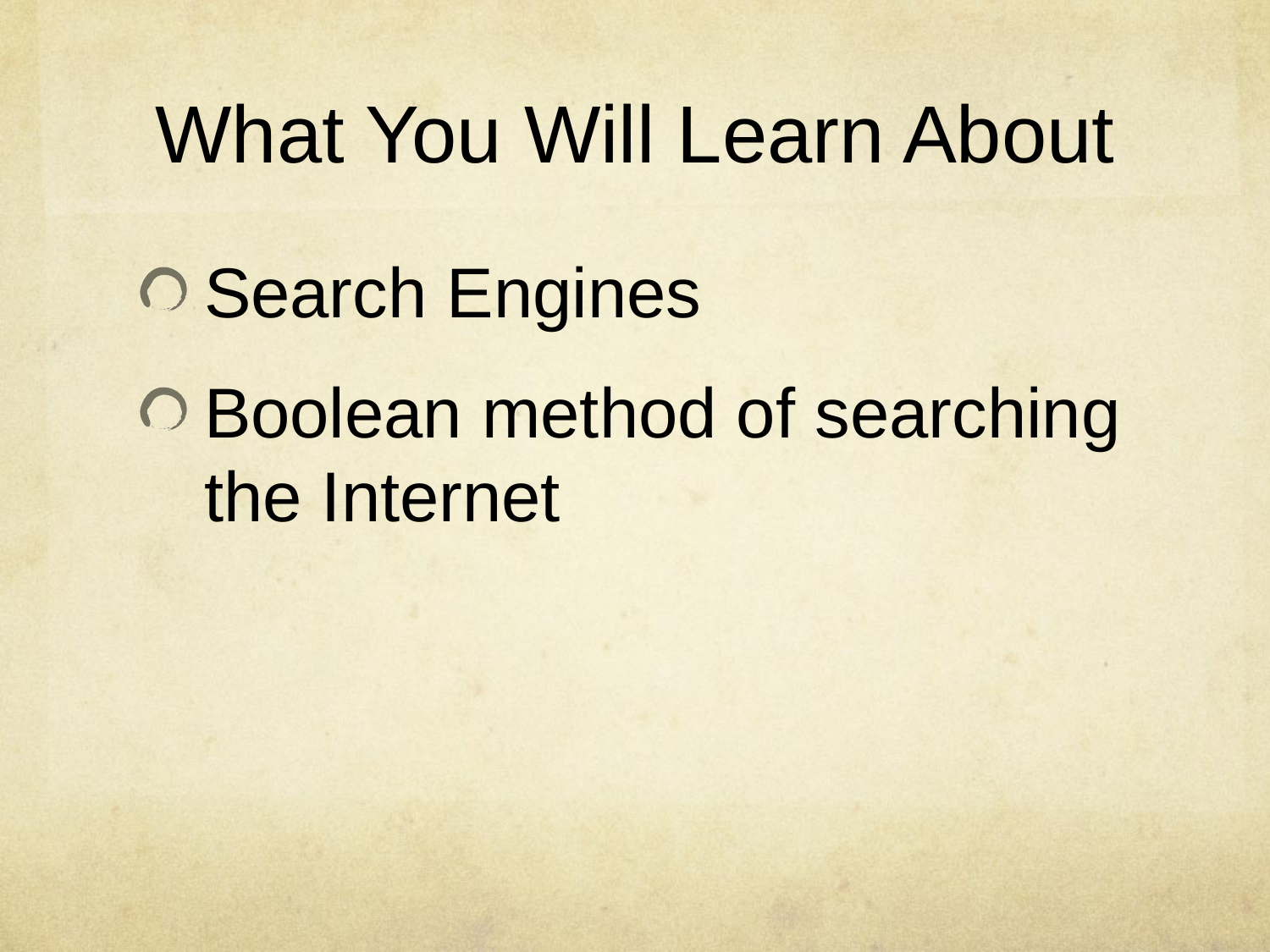

# What You Will Learn About
Search Engines
Boolean method of searching the Internet